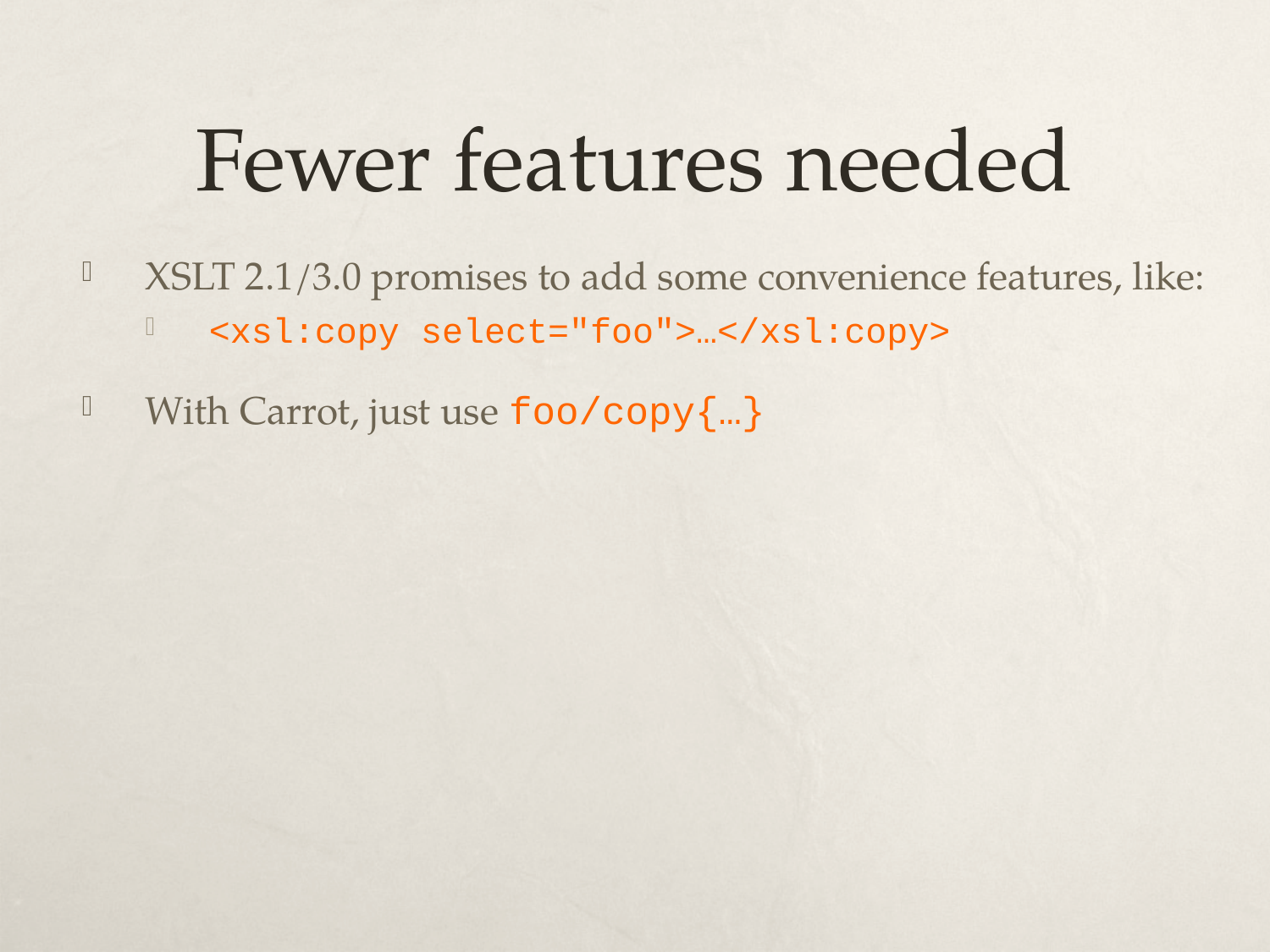

# Fewer features needed
XSLT 2.1/3.0 promises to add some convenience features, like:
<xsl:copy select="foo">…</xsl:copy>
With Carrot, just use foo/copy{…}